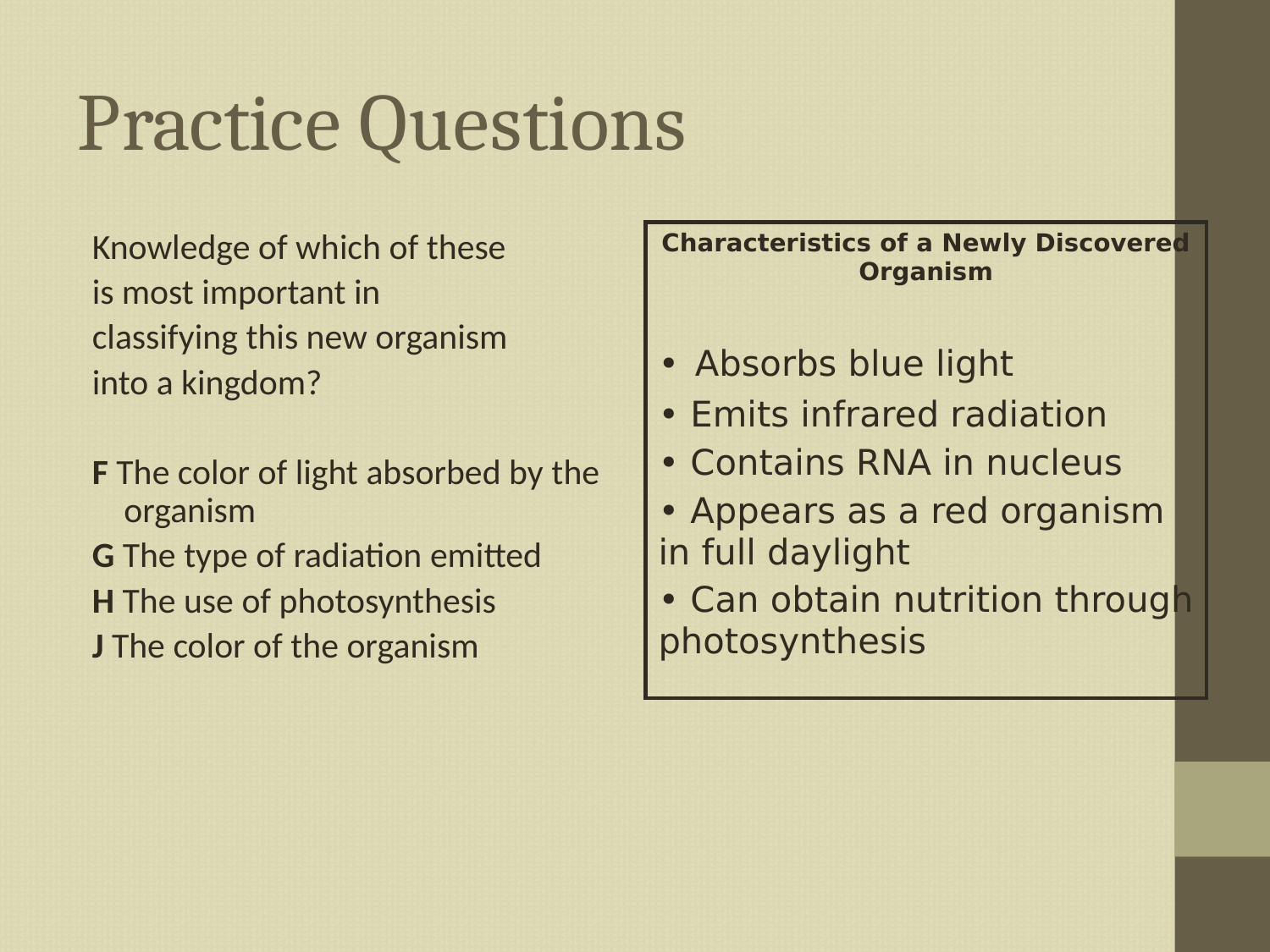

# Practice Questions
Knowledge of which of these
is most important in
classifying this new organism
into a kingdom?

F The color of light absorbed by the organism
G The type of radiation emitted
H The use of photosynthesis
J The color of the organism
| Characteristics of a Newly Discovered Organism • Absorbs blue light • Emits infrared radiation • Contains RNA in nucleus • Appears as a red organism in full daylight • Can obtain nutrition through photosynthesis |
| --- |